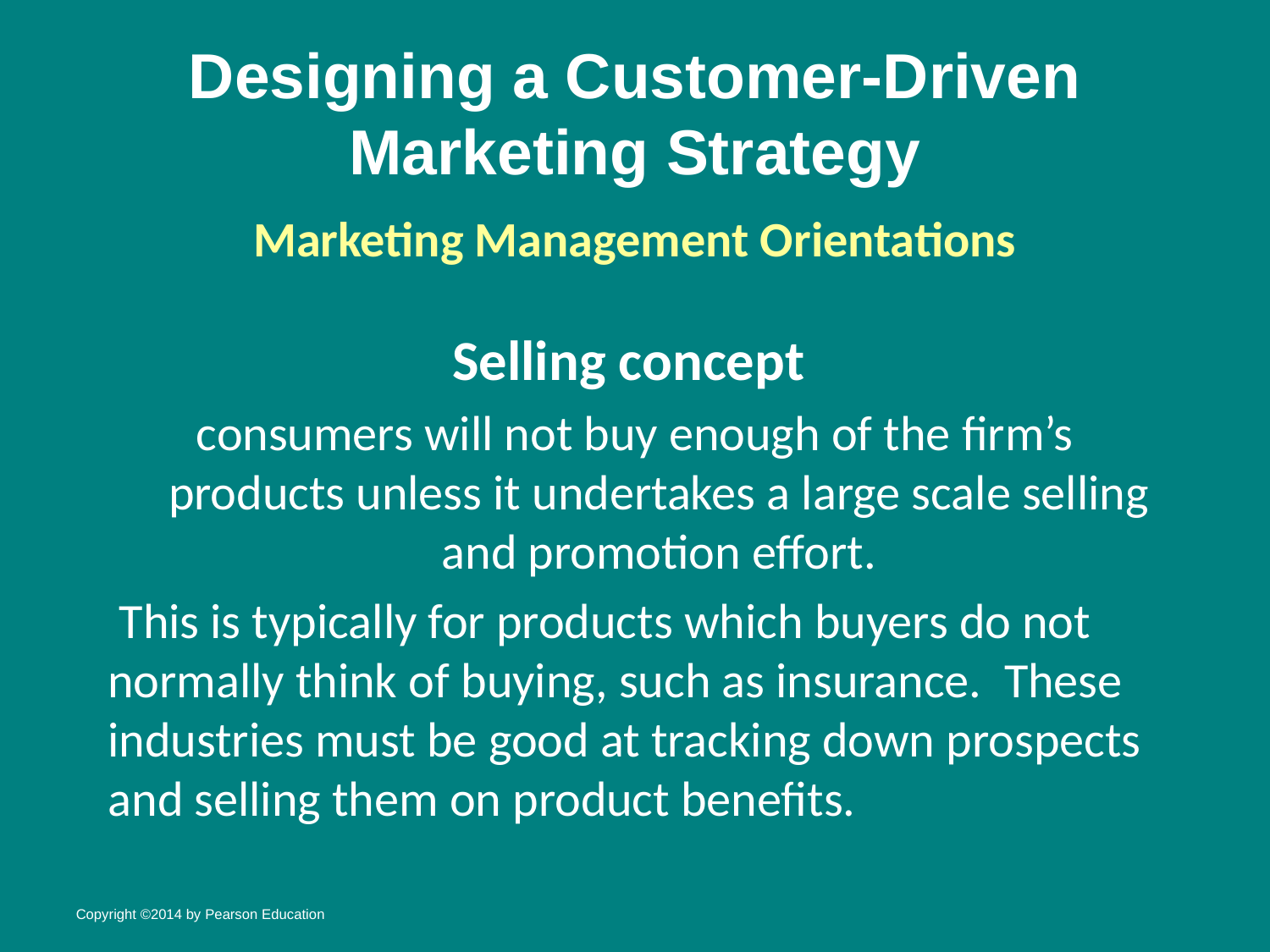

# Designing a Customer-Driven Marketing Strategy
Marketing Management Orientations

Selling concept
consumers will not buy enough of the firm’s products unless it undertakes a large scale selling and promotion effort.
 This is typically for products which buyers do not normally think of buying, such as insurance.  These industries must be good at tracking down prospects and selling them on product benefits.

Copyright ©2014 by Pearson Education